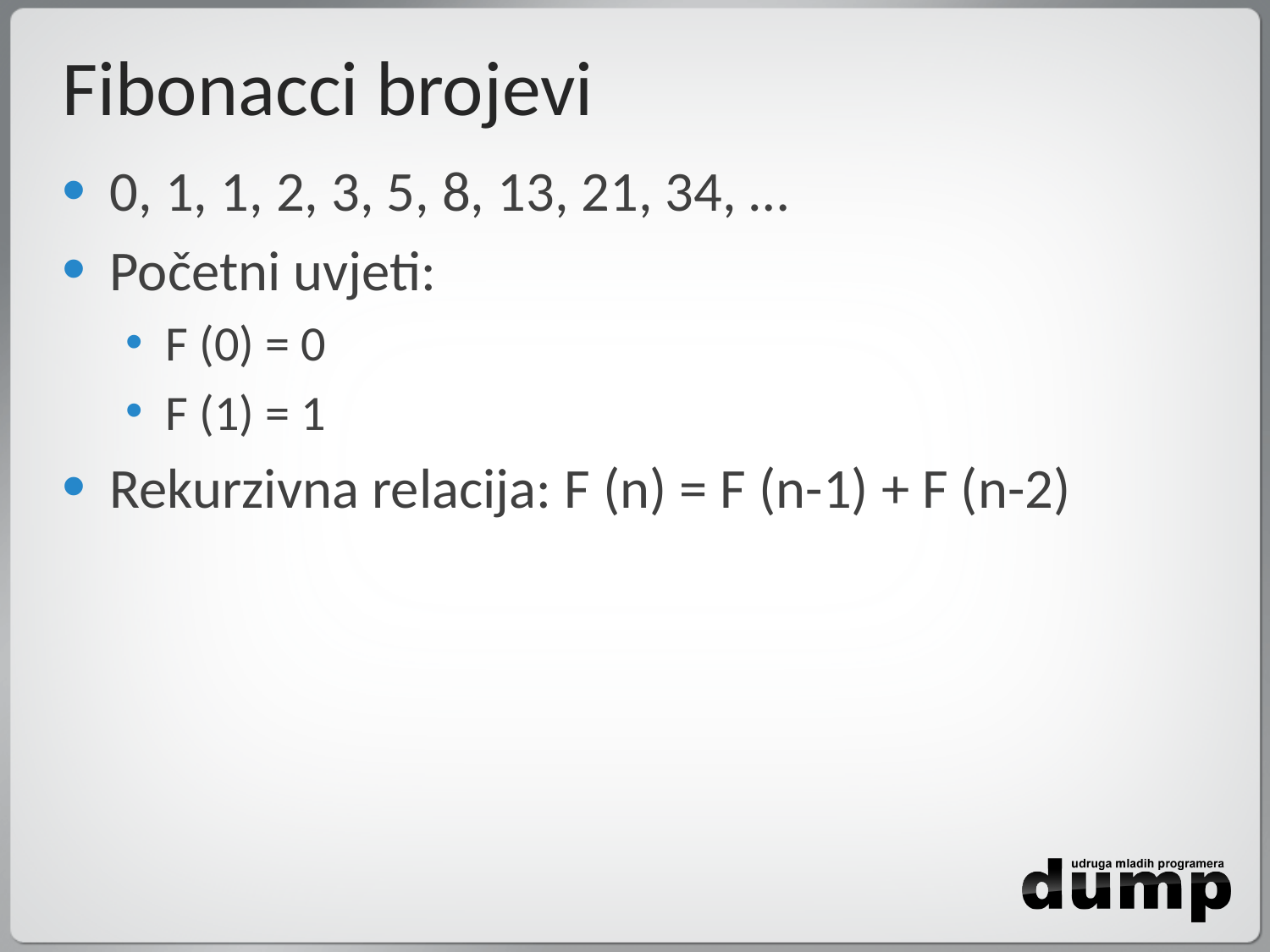

# Fibonacci brojevi
0, 1, 1, 2, 3, 5, 8, 13, 21, 34, …
Početni uvjeti:
F (0) = 0
F (1) = 1
Rekurzivna relacija: F (n) = F (n-1) + F (n-2)